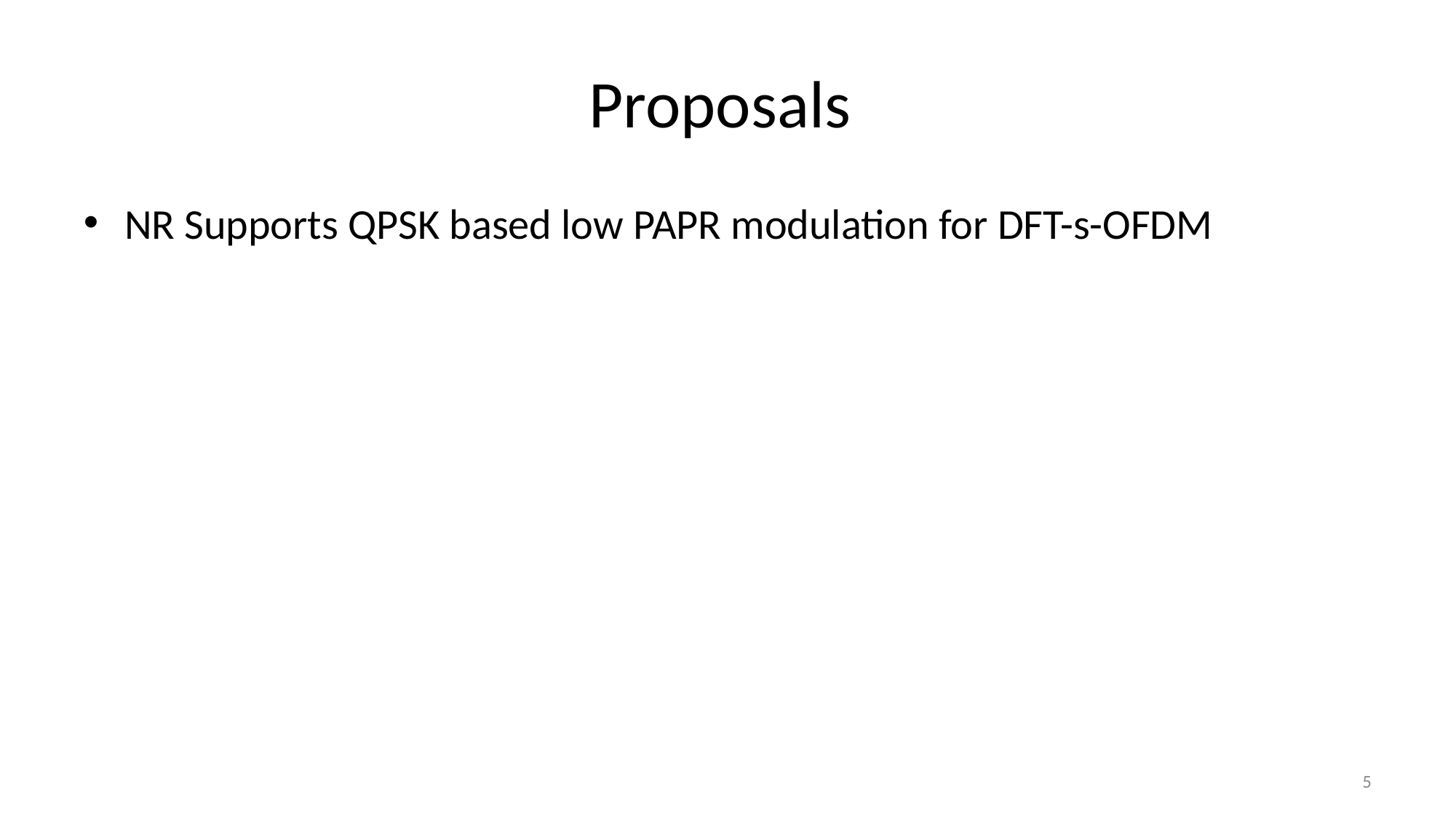

# Proposals
NR Supports QPSK based low PAPR modulation for DFT-s-OFDM
5